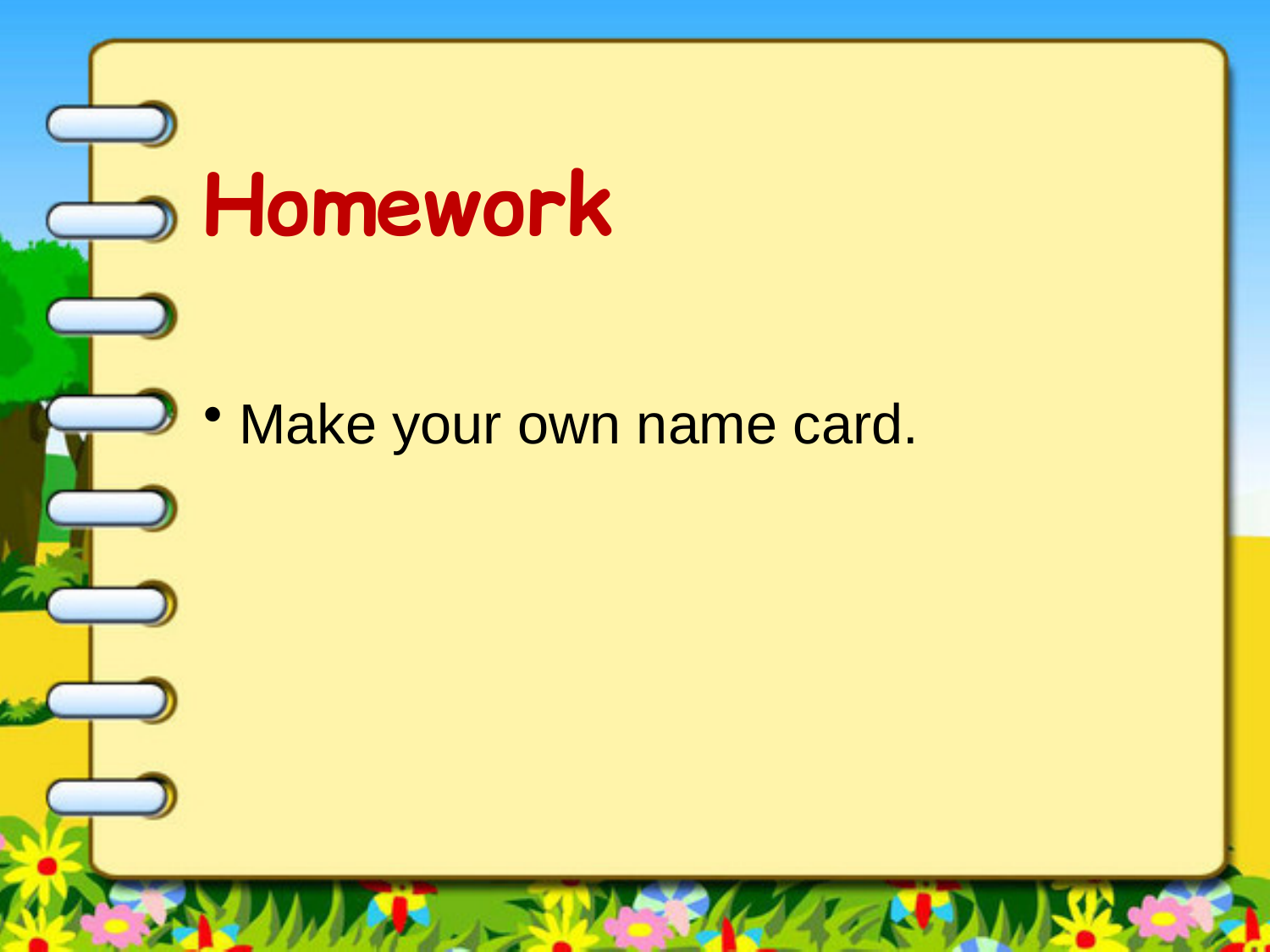

# Homework
 Make your own name card.